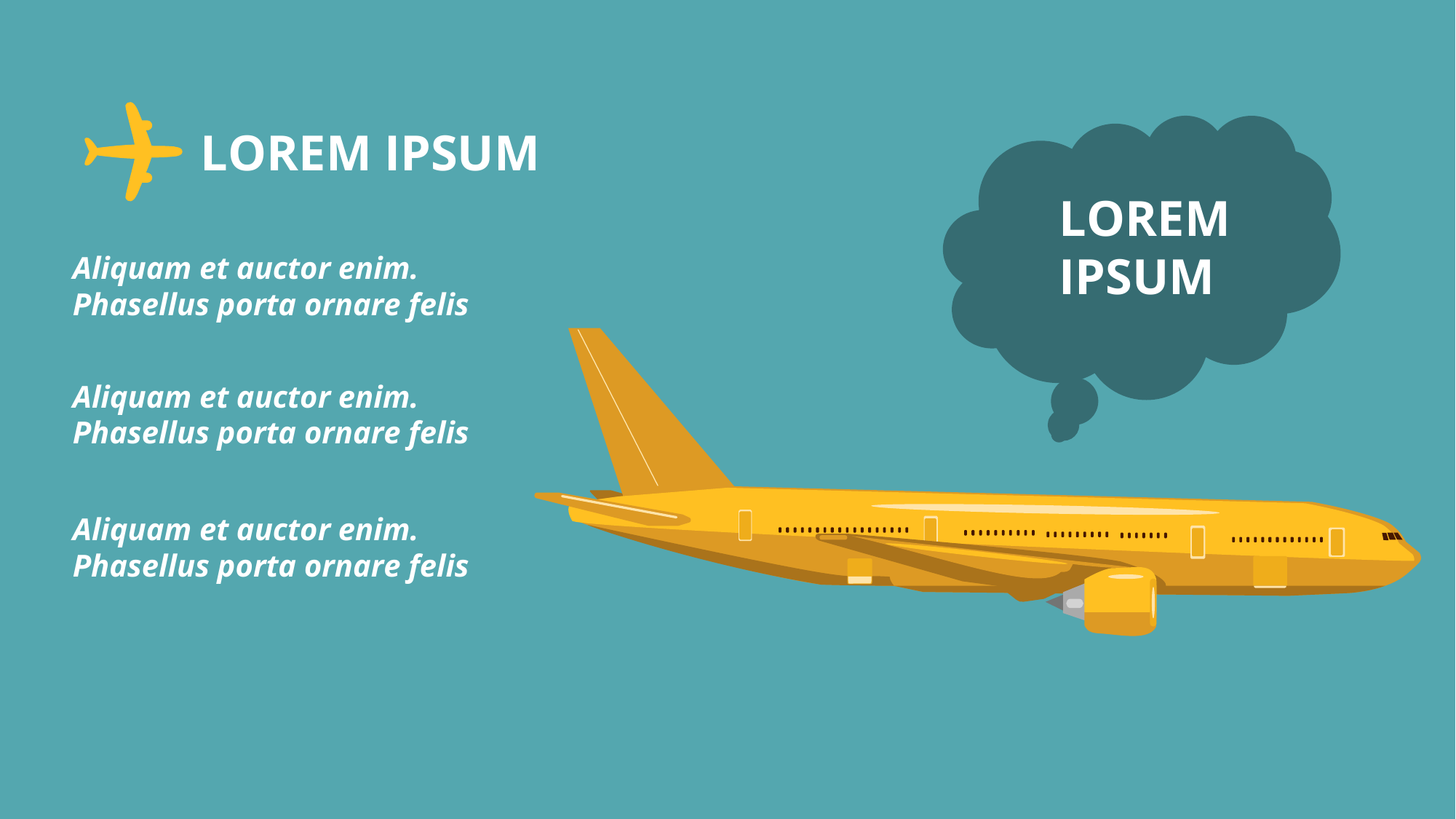

LOREM IPSUM
LOREM IPSUM
Aliquam et auctor enim. Phasellus porta ornare felis

Aliquam et auctor enim. Phasellus porta ornare felis
Aliquam et auctor enim. Phasellus porta ornare felis